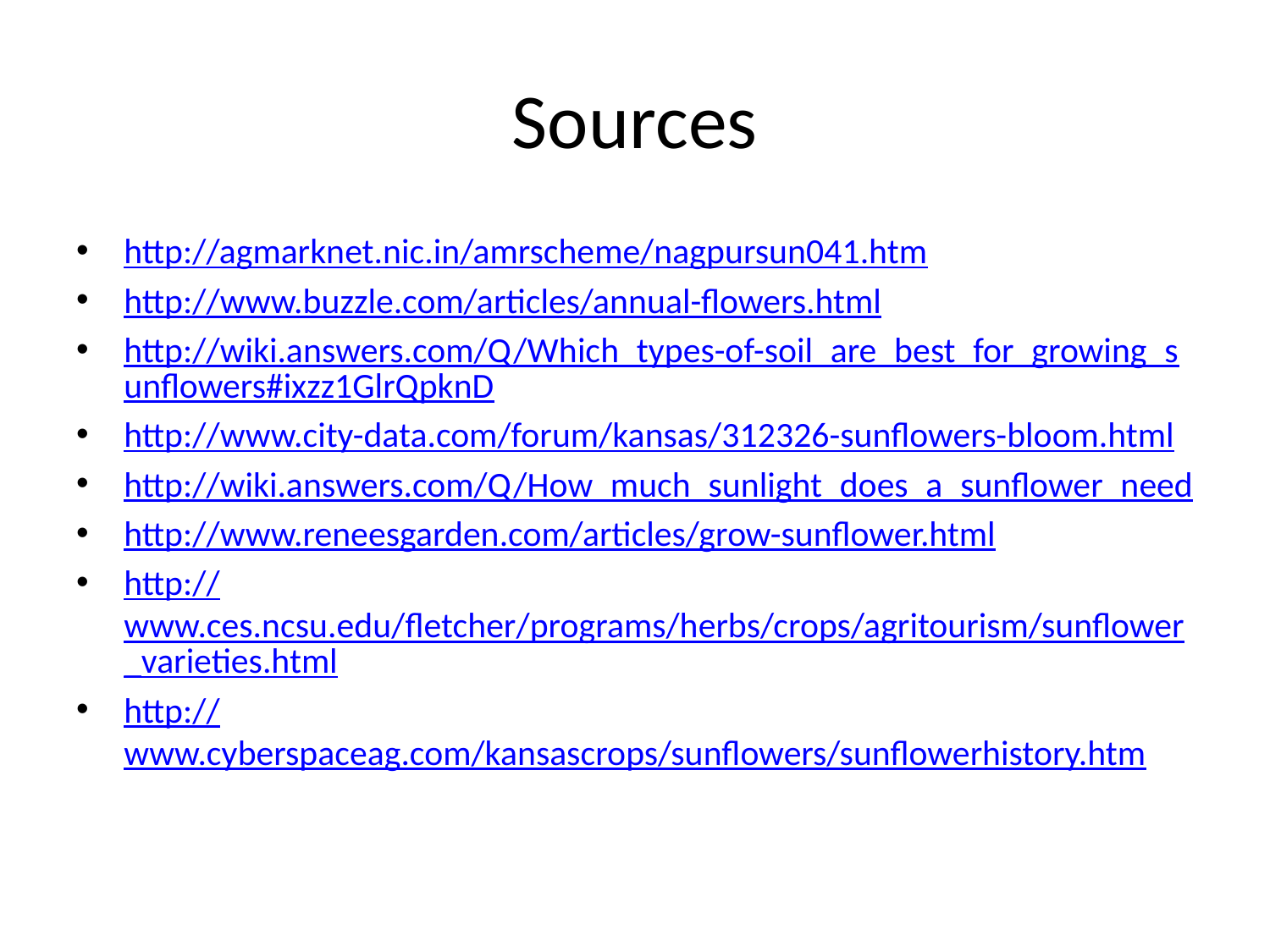

# Sources
http://agmarknet.nic.in/amrscheme/nagpursun041.htm
http://www.buzzle.com/articles/annual-flowers.html
http://wiki.answers.com/Q/Which_types-of-soil_are_best_for_growing_sunflowers#ixzz1GlrQpknD
http://www.city-data.com/forum/kansas/312326-sunflowers-bloom.html
http://wiki.answers.com/Q/How_much_sunlight_does_a_sunflower_need
http://www.reneesgarden.com/articles/grow-sunflower.html
http://www.ces.ncsu.edu/fletcher/programs/herbs/crops/agritourism/sunflower_varieties.html
http://www.cyberspaceag.com/kansascrops/sunflowers/sunflowerhistory.htm